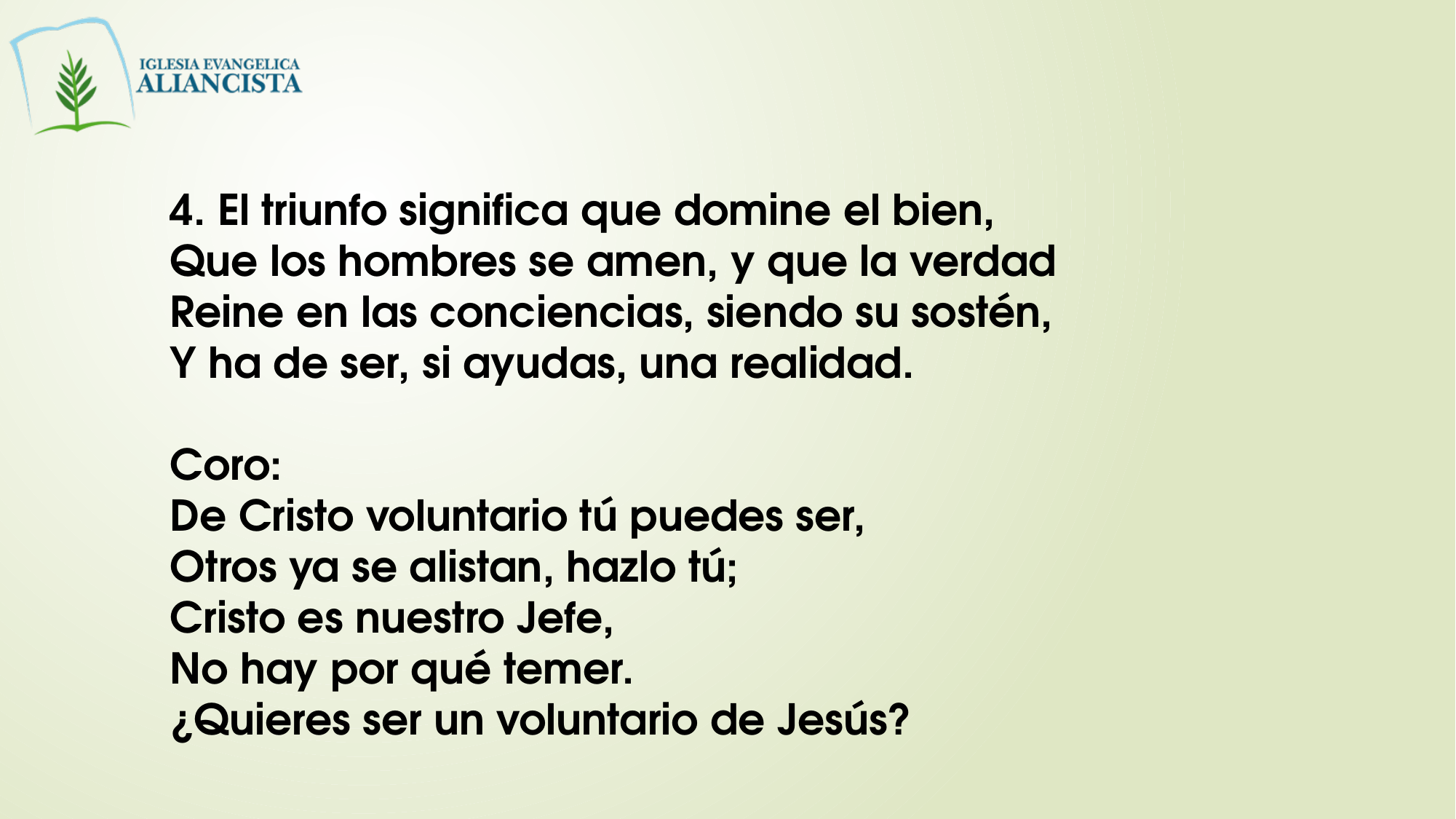

4. El triunfo significa que domine el bien,
Que los hombres se amen, y que la verdad
Reine en las conciencias, siendo su sostén,
Y ha de ser, si ayudas, una realidad.

Coro:
De Cristo voluntario tú puedes ser,
Otros ya se alistan, hazlo tú;
Cristo es nuestro Jefe,
No hay por qué temer.
¿Quieres ser un voluntario de Jesús?